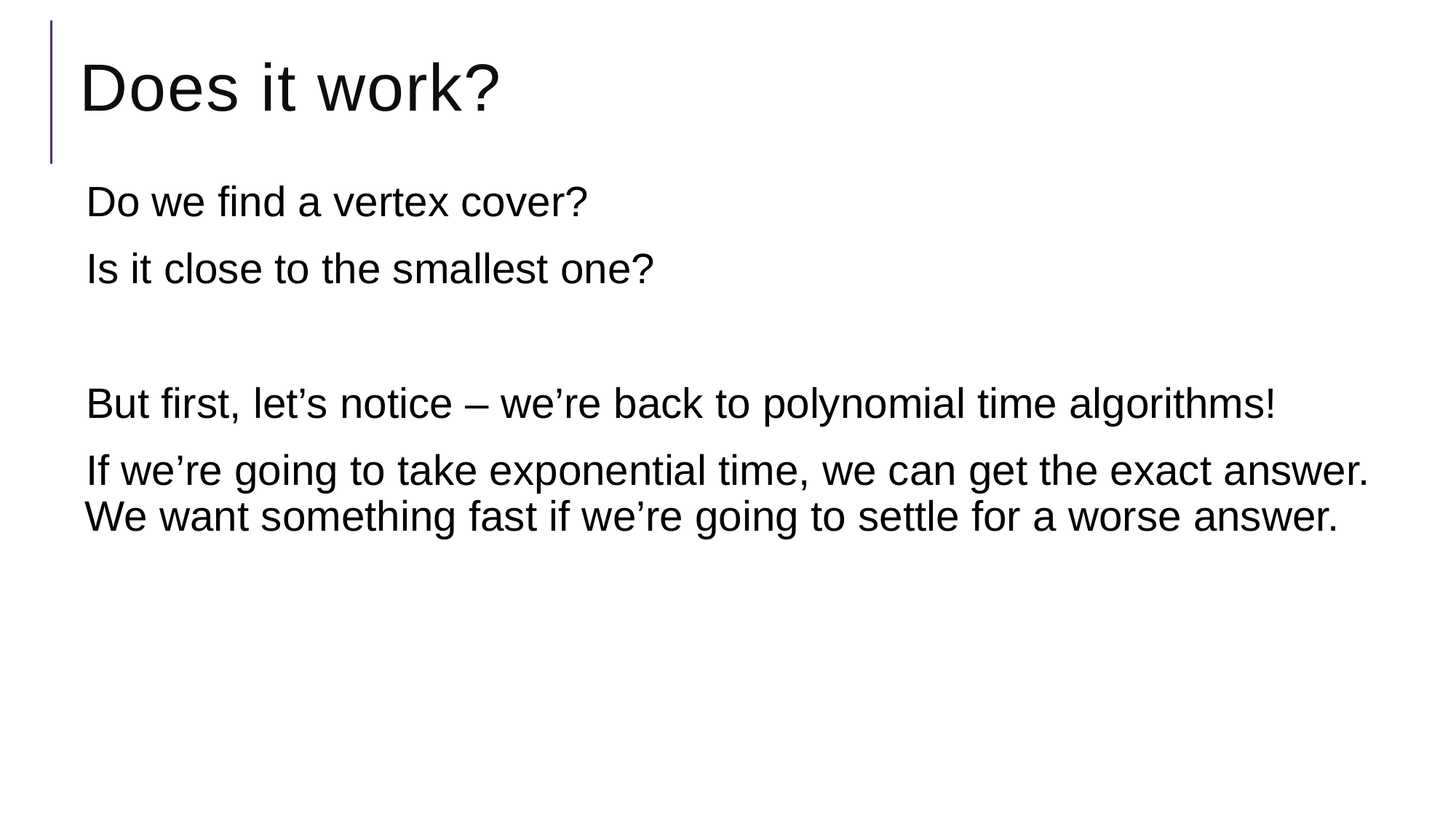

# Does it work?
Do we find a vertex cover?
Is it close to the smallest one?

But first, let’s notice – we’re back to polynomial time algorithms!
If we’re going to take exponential time, we can get the exact answer. We want something fast if we’re going to settle for a worse answer.